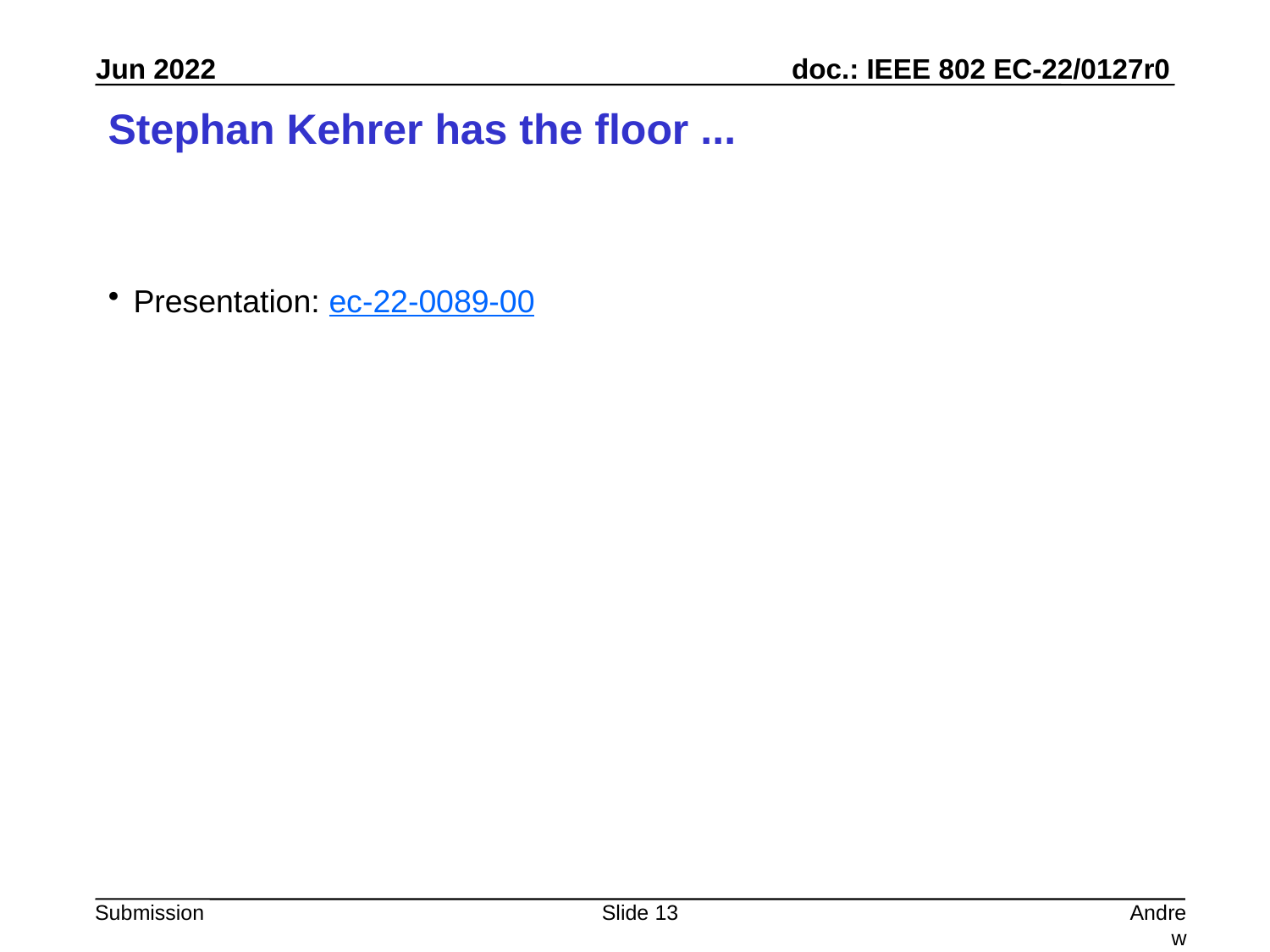

# Stephan Kehrer has the floor ...
Presentation: ec-22-0089-00

Slide 13
Andrew Myles, Cisco